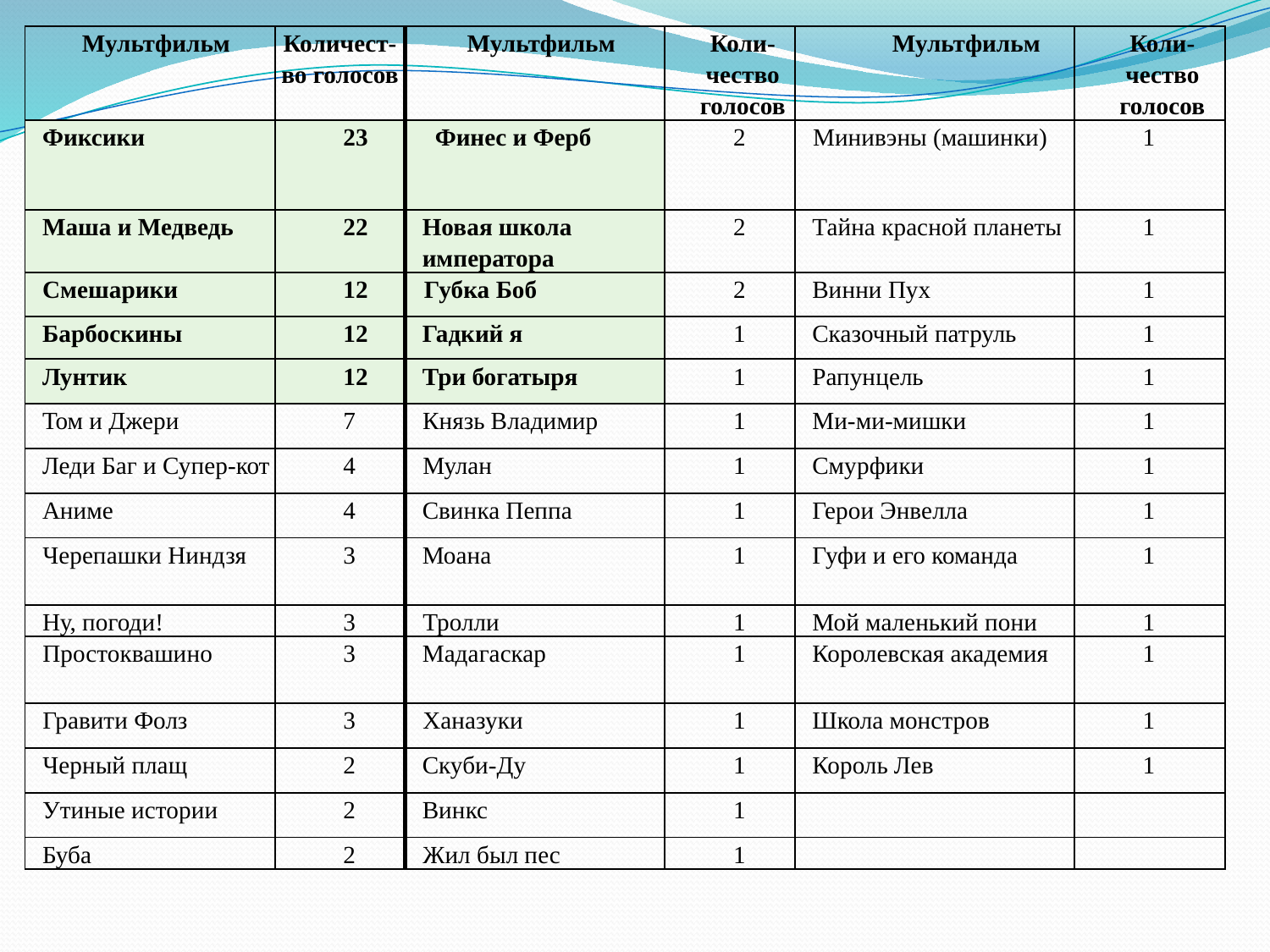

| Мультфильм | Количест-во голосов | Мультфильм | Коли-чество голосов | Мультфильм | Коли-чество голосов |
| --- | --- | --- | --- | --- | --- |
| Фиксики | 23 | Финес и Ферб | 2 | Минивэны (машинки) | 1 |
| Маша и Медведь | 22 | Новая школа императора | 2 | Тайна красной планеты | 1 |
| Смешарики | 12 | Губка Боб | 2 | Винни Пух | 1 |
| Барбоскины | 12 | Гадкий я | 1 | Сказочный патруль | 1 |
| Лунтик | 12 | Три богатыря | 1 | Рапунцель | 1 |
| Том и Джери | 7 | Князь Владимир | 1 | Ми-ми-мишки | 1 |
| Леди Баг и Супер-кот | 4 | Мулан | 1 | Смурфики | 1 |
| Аниме | 4 | Свинка Пеппа | 1 | Герои Энвелла | 1 |
| Черепашки Ниндзя | 3 | Моана | 1 | Гуфи и его команда | 1 |
| Ну, погоди! | 3 | Тролли | 1 | Мой маленький пони | 1 |
| Простоквашино | 3 | Мадагаскар | 1 | Королевская академия | 1 |
| Гравити Фолз | 3 | Ханазуки | 1 | Школа монстров | 1 |
| Черный плащ | 2 | Скуби-Ду | 1 | Король Лев | 1 |
| Утиные истории | 2 | Винкс | 1 |  |  |
| Буба | 2 | Жил был пес | 1 |  |  |